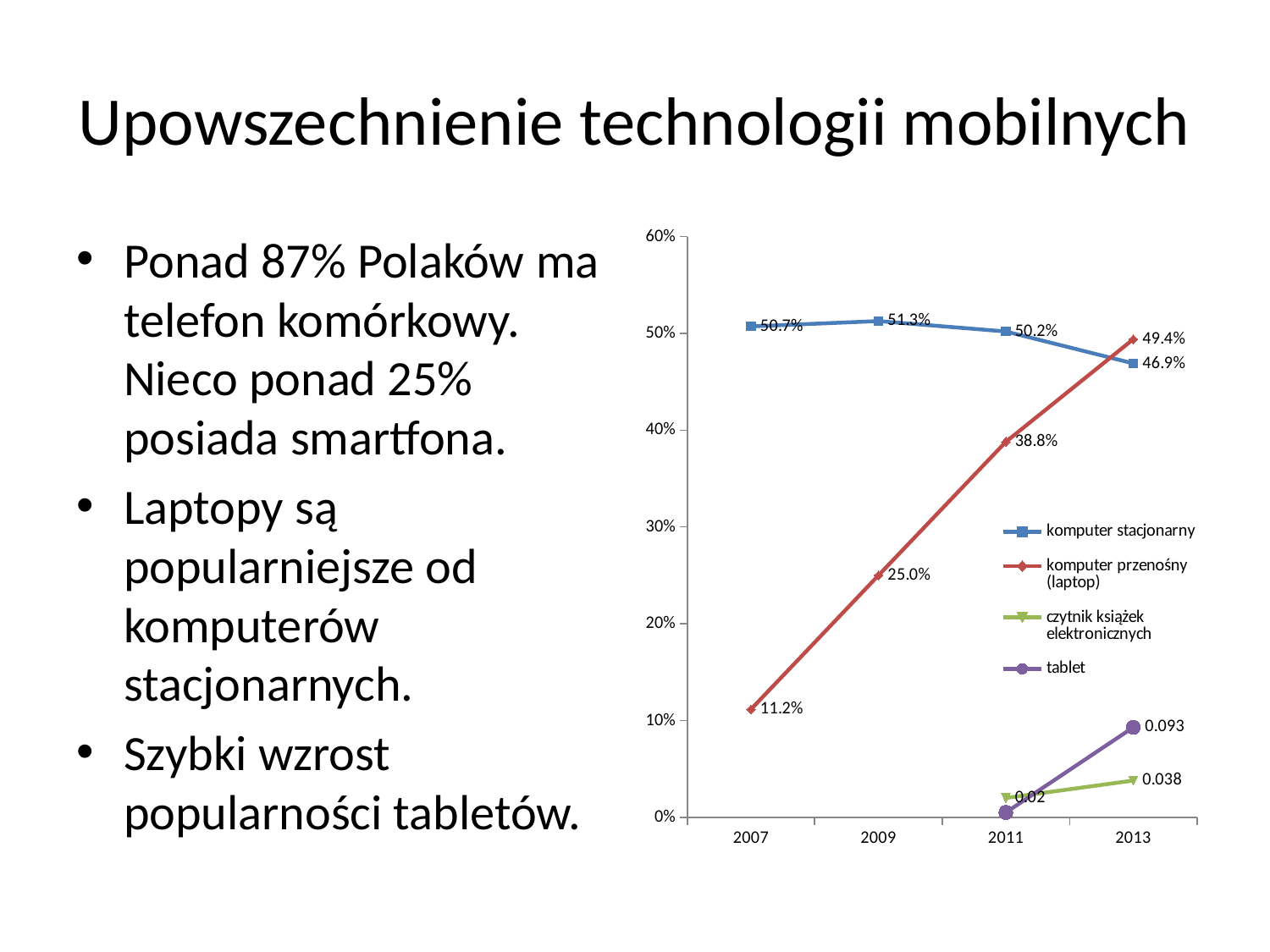

# Upowszechnienie technologii mobilnych
Ponad 87% Polaków ma telefon komórkowy. Nieco ponad 25% posiada smartfona.
Laptopy są popularniejsze od komputerów stacjonarnych.
Szybki wzrost popularności tabletów.

### Chart

| Category | komputer stacjonarny | komputer przenośny (laptop) | czytnik książek elektronicznych | tablet |
|---|---|---|---|---|
| 2007 | 0.507267845078877 | 0.11157073710600973 | None | None |
| 2009 | 0.5127179552648418 | 0.24995160377213188 | None | None |
| 2011 | 0.502 | 0.388 | 0.02 | 0.005 |
| 2013 | 0.469 | 0.494 | 0.038 | 0.093 |